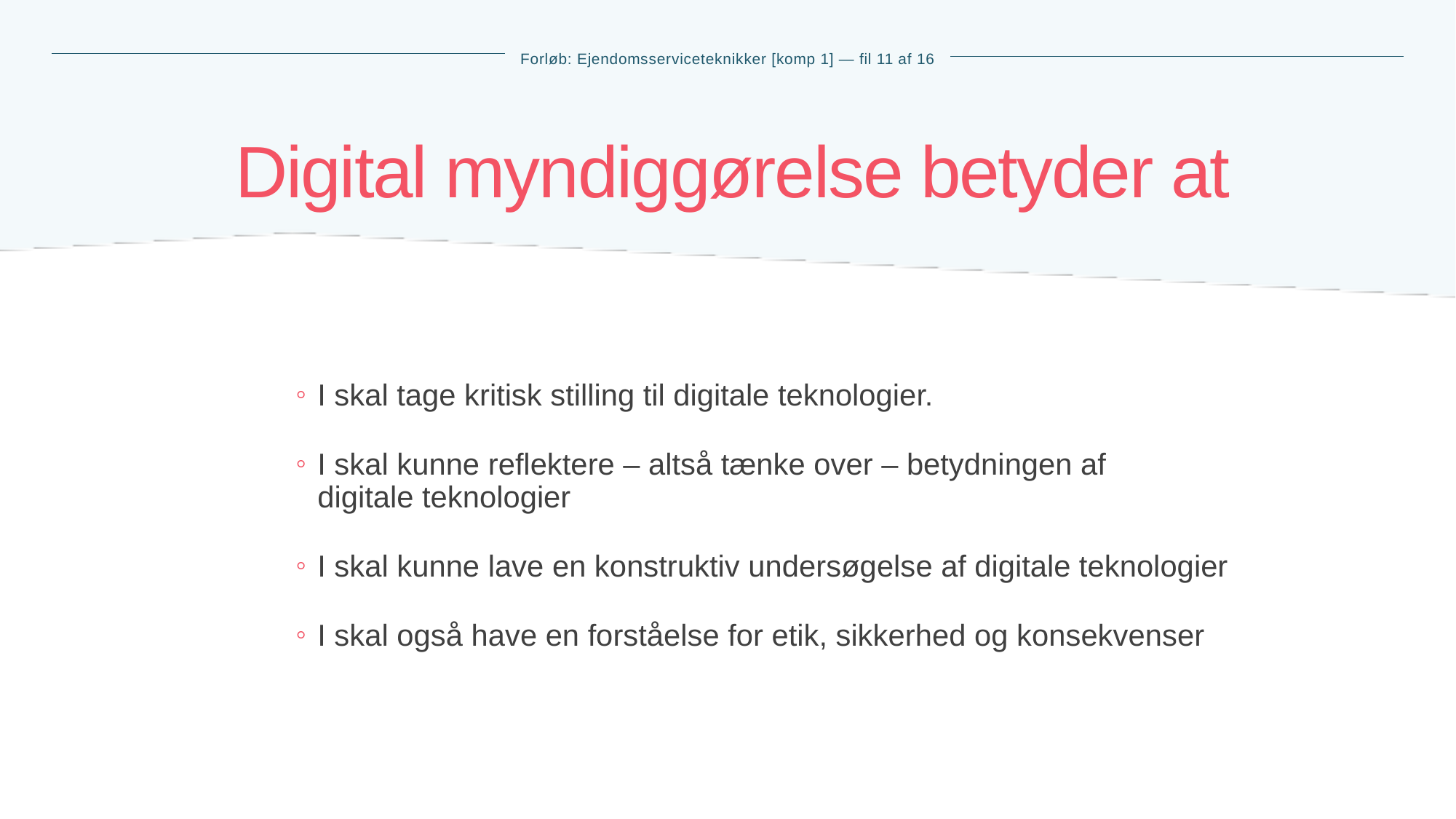

Digital myndiggørelse betyder at

I skal tage kritisk stilling til digitale teknologier.
I skal kunne reflektere – altså tænke over – betydningen af
digitale teknologier
I skal kunne lave en konstruktiv undersøgelse af digitale teknologier
I skal også have en forståelse for etik, sikkerhed og konsekvenser